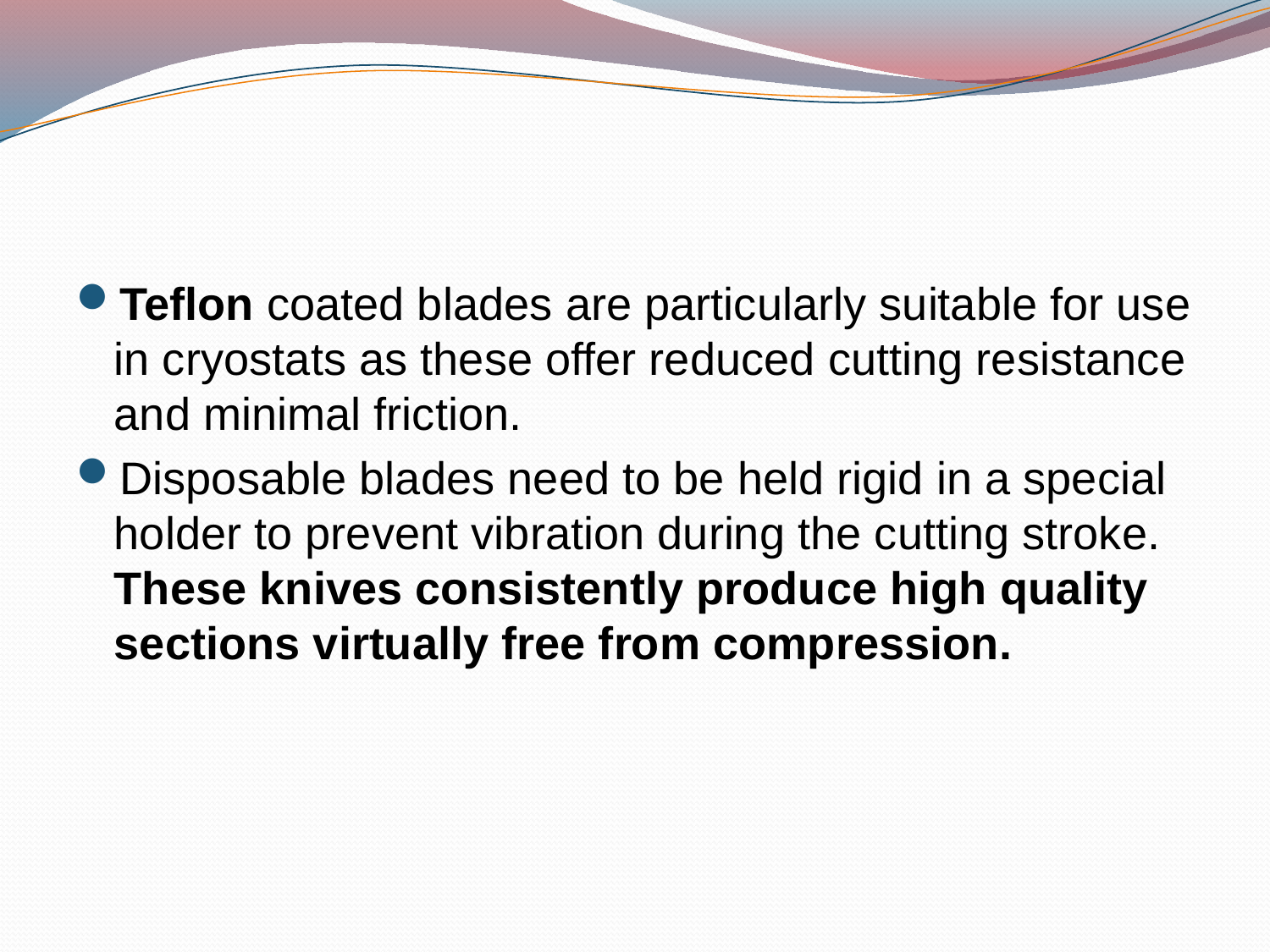

Teflon coated blades are particularly suitable for use in cryostats as these offer reduced cutting resistance and minimal friction.
Disposable blades need to be held rigid in a special holder to prevent vibration during the cutting stroke. These knives consistently produce high quality sections virtually free from compression.